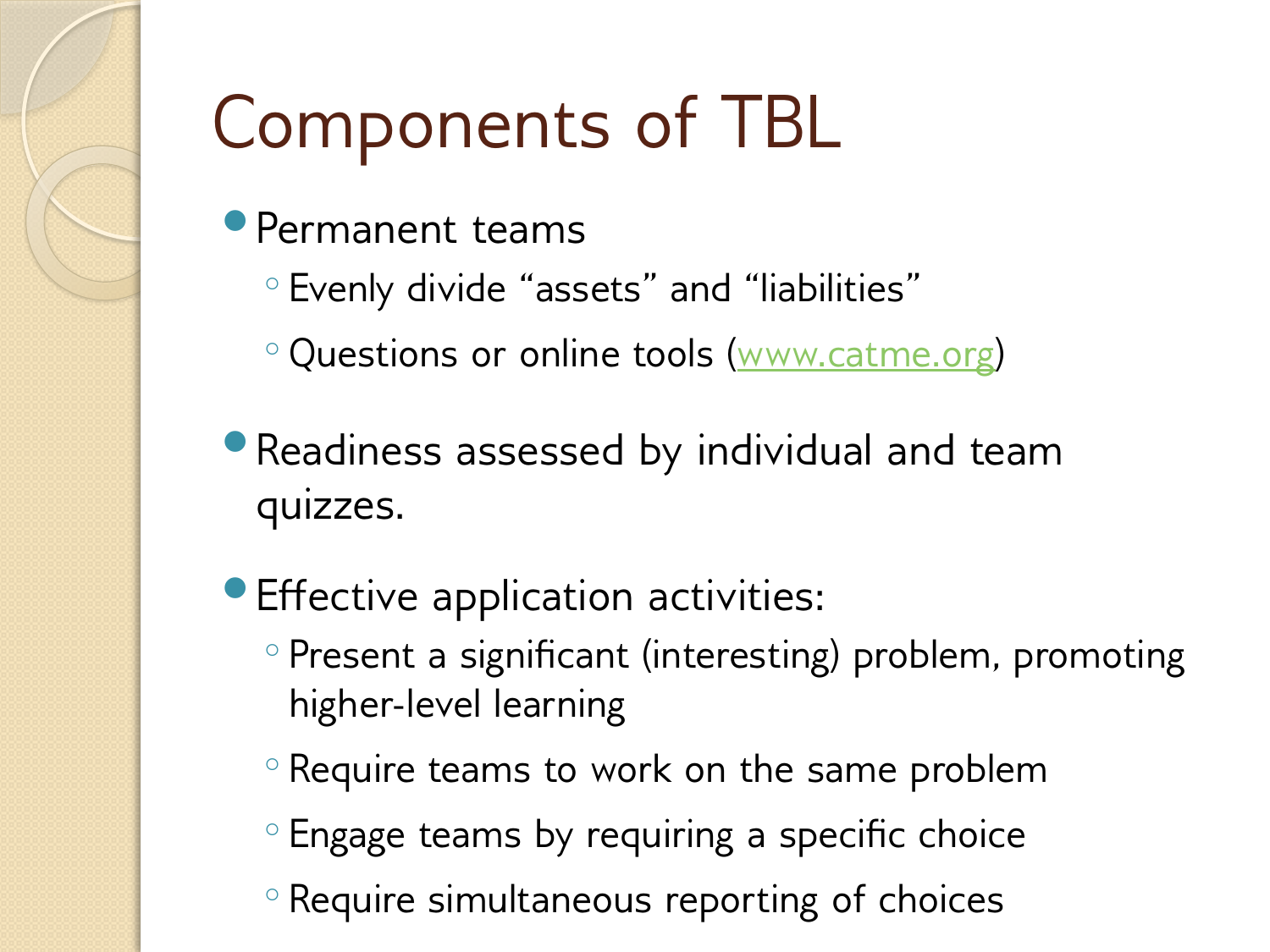

# Components of TBL
Permanent teams
Evenly divide “assets” and “liabilities”
Questions or online tools (www.catme.org)

Readiness assessed by individual and team quizzes.

Effective application activities:
Present a significant (interesting) problem, promoting higher-level learning
Require teams to work on the same problem
Engage teams by requiring a specific choice
Require simultaneous reporting of choices